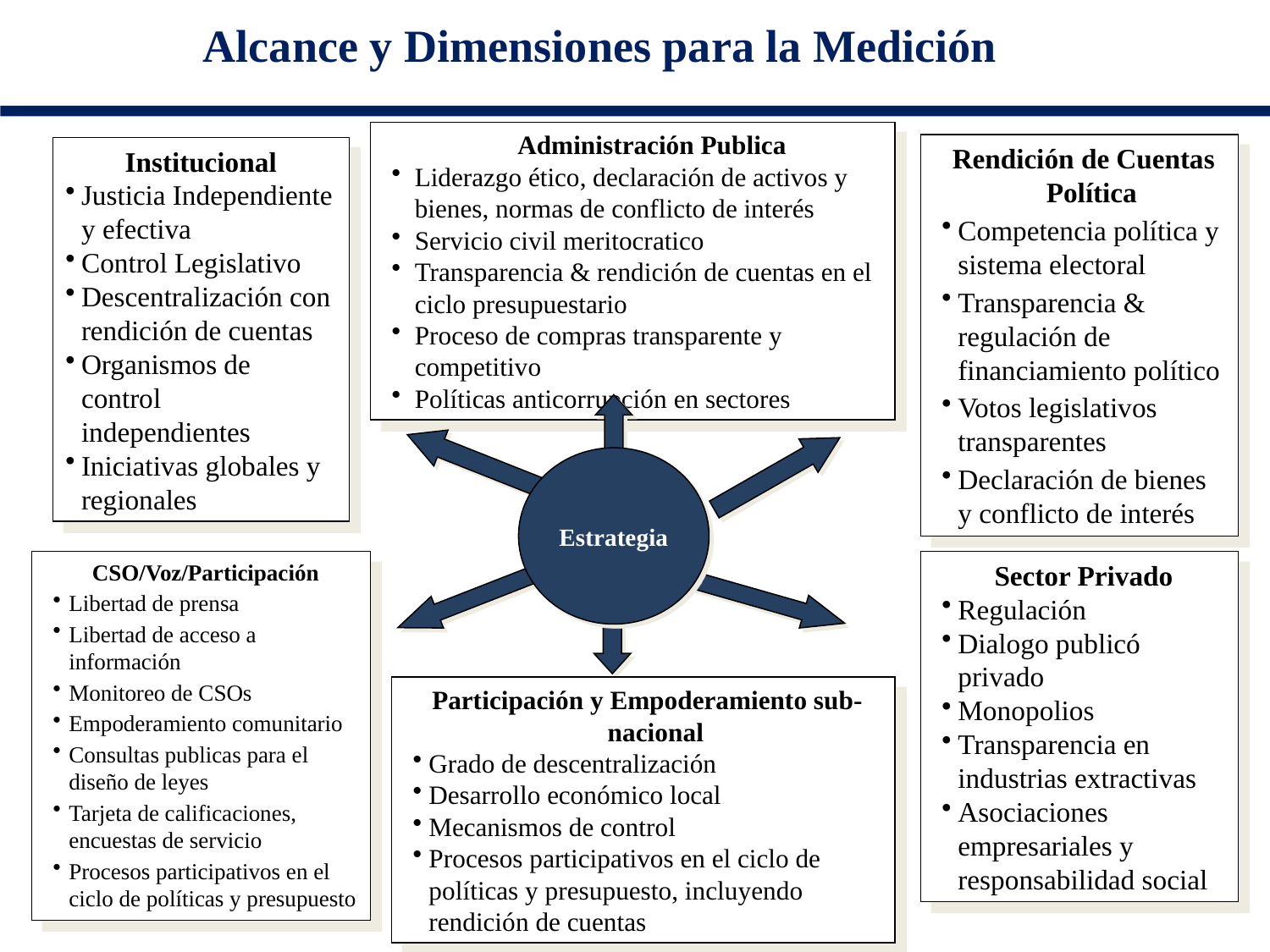

Alcance y Dimensiones para la Medición

	 Administración Publica
Liderazgo ético, declaración de activos y bienes, normas de conflicto de interés
Servicio civil meritocratico
Transparencia & rendición de cuentas en el ciclo presupuestario
Proceso de compras transparente y competitivo
Políticas anticorrupción en sectores
Rendición de Cuentas Política
Competencia política y sistema electoral
Transparencia & regulación de financiamiento político
Votos legislativos transparentes
Declaración de bienes y conflicto de interés
Institucional
Justicia Independiente y efectiva
Control Legislativo
Descentralización con rendición de cuentas
Organismos de control independientes
Iniciativas globales y regionales

Estrategia

CSO/Voz/Participación
Libertad de prensa
Libertad de acceso a información
Monitoreo de CSOs
Empoderamiento comunitario
Consultas publicas para el diseño de leyes
Tarjeta de calificaciones, encuestas de servicio
Procesos participativos en el ciclo de políticas y presupuesto
Sector Privado
Regulación
Dialogo publicó privado
Monopolios
Transparencia en industrias extractivas
Asociaciones empresariales y responsabilidad social

Participación y Empoderamiento sub-nacional
Grado de descentralización
Desarrollo económico local
Mecanismos de control
Procesos participativos en el ciclo de políticas y presupuesto, incluyendo rendición de cuentas